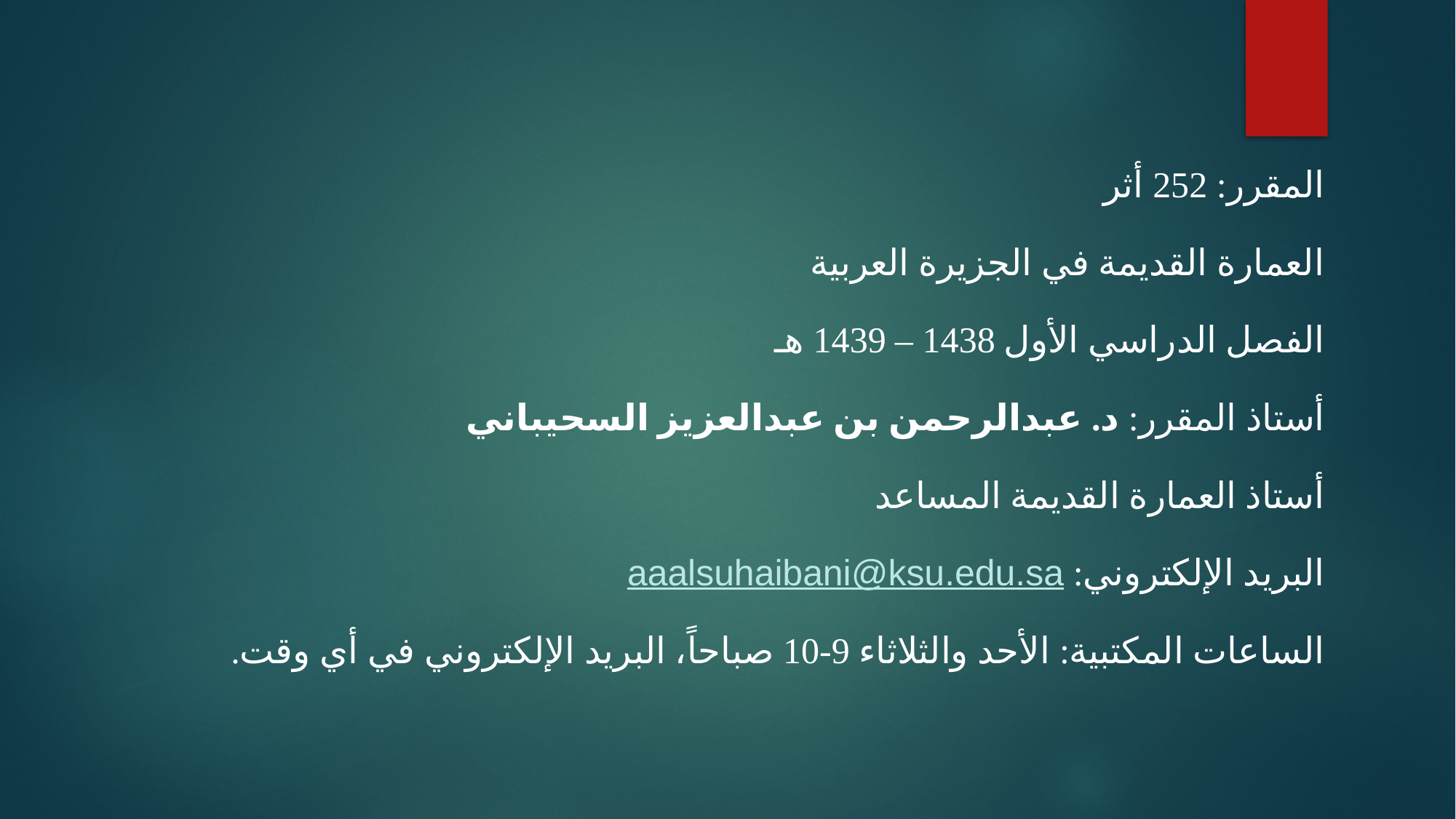

المقرر: 252 أثر
العمارة القديمة في الجزيرة العربية
الفصل الدراسي الأول 1438 – 1439 هـ
أستاذ المقرر: د. عبدالرحمن بن عبدالعزيز السحيباني
أستاذ العمارة القديمة المساعد
البريد الإلكتروني: aaalsuhaibani@ksu.edu.sa
الساعات المكتبية: الأحد والثلاثاء 9-10 صباحاً، البريد الإلكتروني في أي وقت.